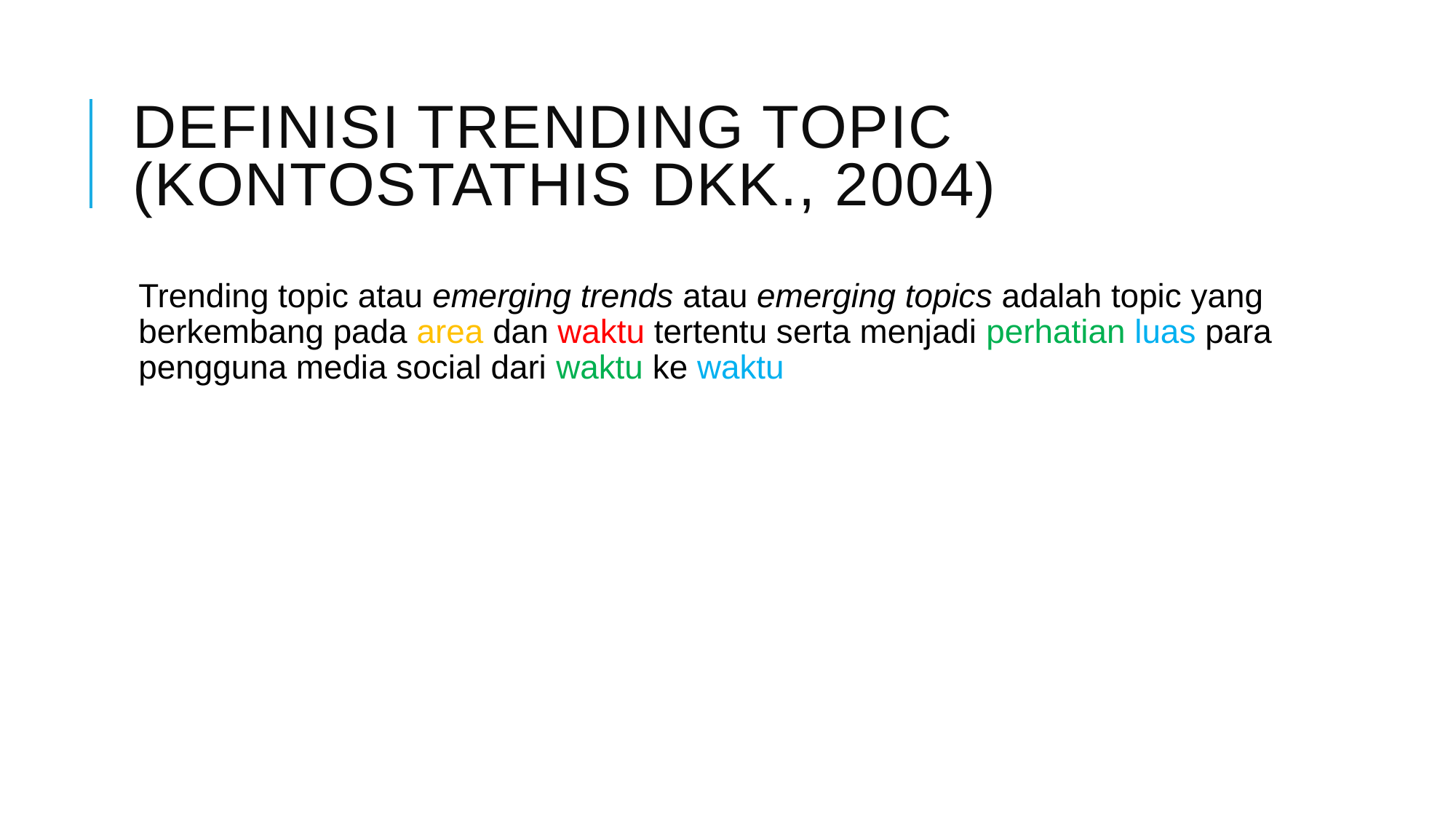

# Definisi Trending Topic (Kontostathis dkk., 2004)
Trending topic atau emerging trends atau emerging topics adalah topic yang berkembang pada area dan waktu tertentu serta menjadi perhatian luas para pengguna media social dari waktu ke waktu